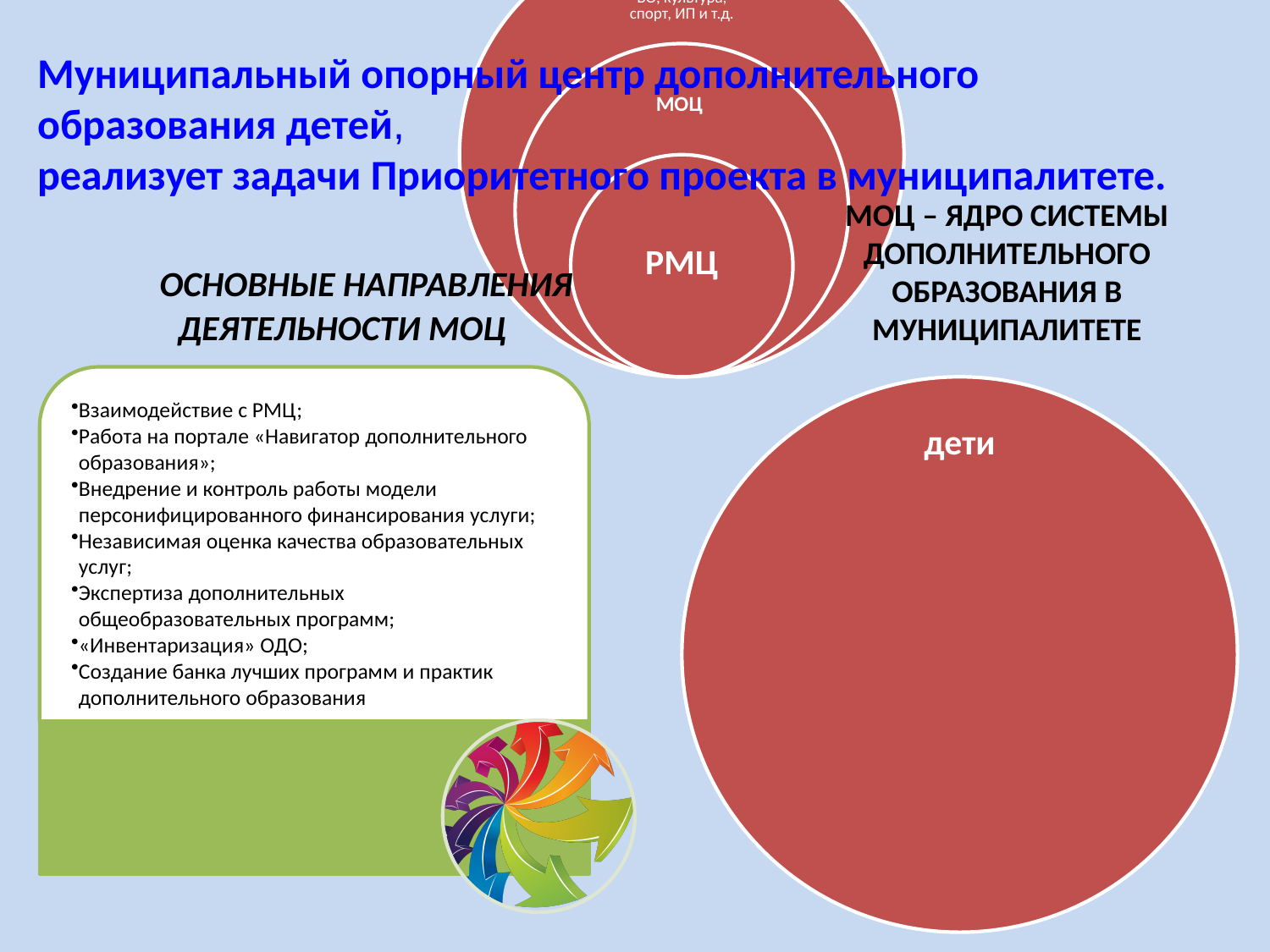

Муниципальный опорный центр дополнительного образования детей,
реализует задачи Приоритетного проекта в муниципалитете.
МОЦ – ЯДРО СИСТЕМЫ ДОПОЛНИТЕЛЬНОГО ОБРАЗОВАНИЯ В МУНИЦИПАЛИТЕТЕ
    ОСНОВНЫЕ НАПРАВЛЕНИЯ ДЕЯТЕЛЬНОСТИ МОЦ
Взаимодействие с РМЦ;
Работа на портале «Навигатор дополнительного образования»;
Внедрение и контроль работы модели персонифицированного финансирования услуги;
Независимая оценка качества образовательных услуг;
Экспертиза дополнительных общеобразовательных программ;
«Инвентаризация» ОДО;
Создание банка лучших программ и практик дополнительного образования
дети
МОЦ
РМЦ